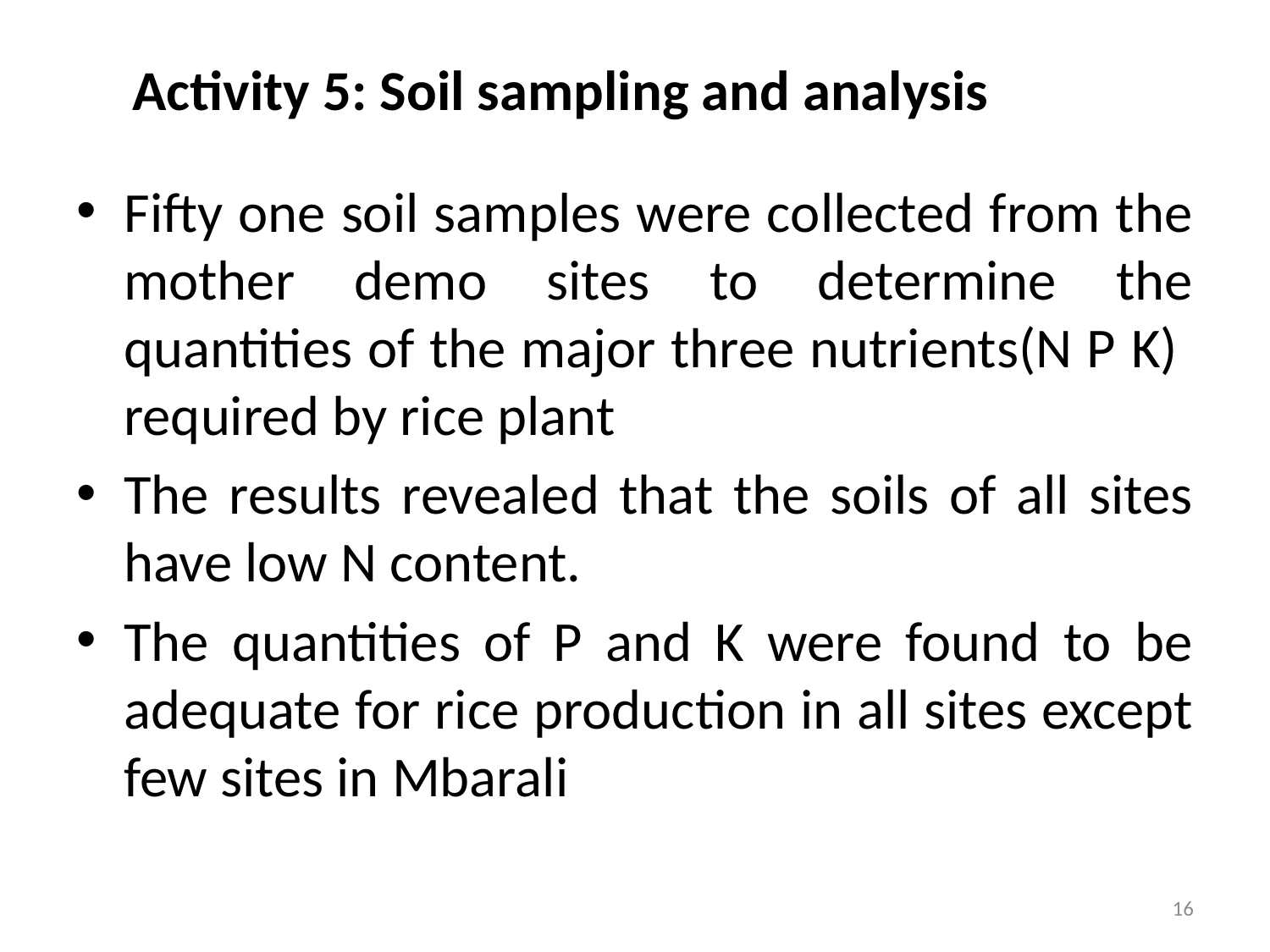

# Activity 5: Soil sampling and analysis
Fifty one soil samples were collected from the mother demo sites to determine the quantities of the major three nutrients(N P K)  required by rice plant
The results revealed that the soils of all sites have low N content.
The quantities of P and K were found to be adequate for rice production in all sites except few sites in Mbarali
16